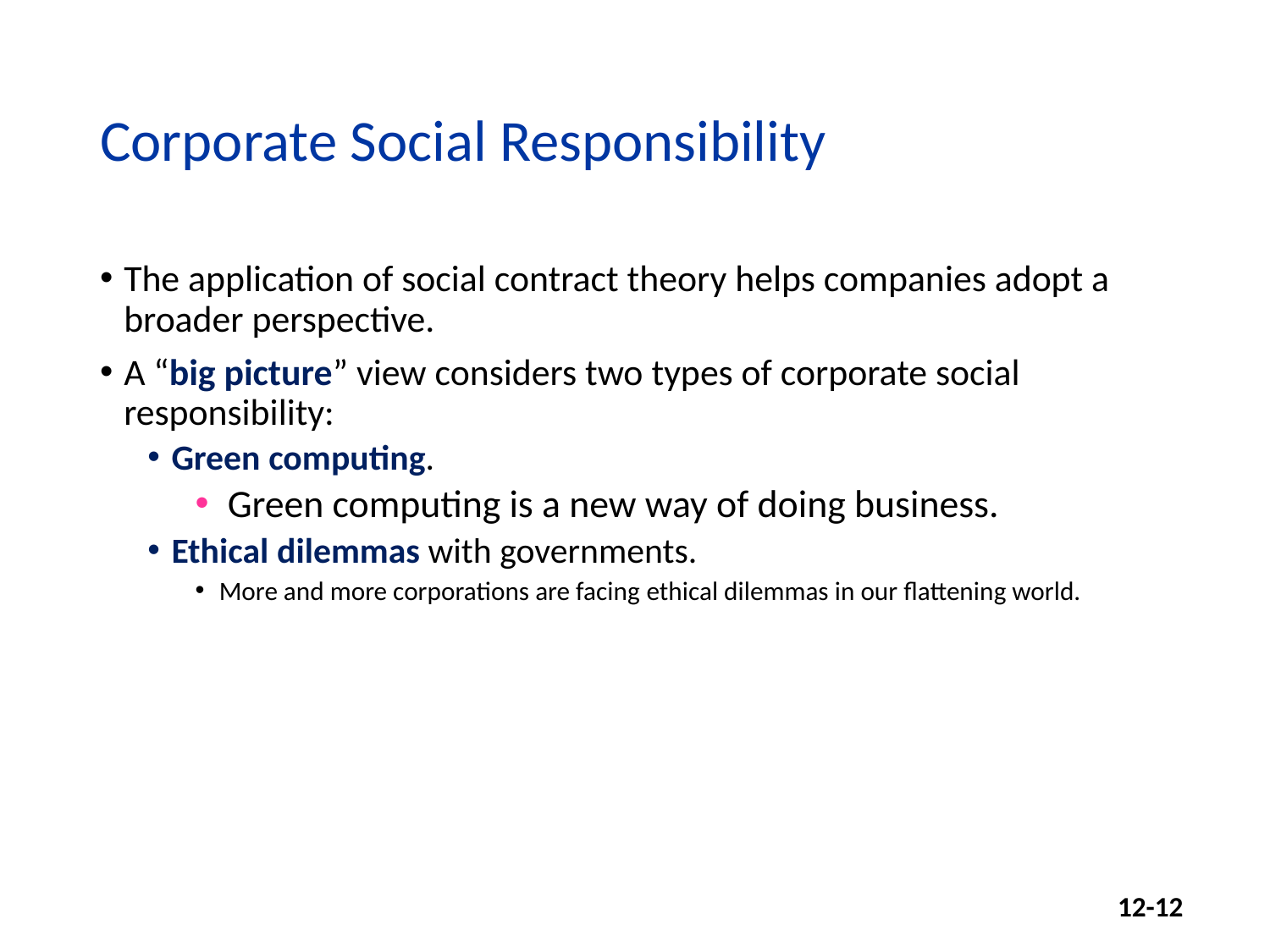

# Corporate Social Responsibility
The application of social contract theory helps companies adopt a broader perspective.
A “big picture” view considers two types of corporate social responsibility:
Green computing.
 Green computing is a new way of doing business.
Ethical dilemmas with governments.
More and more corporations are facing ethical dilemmas in our flattening world.